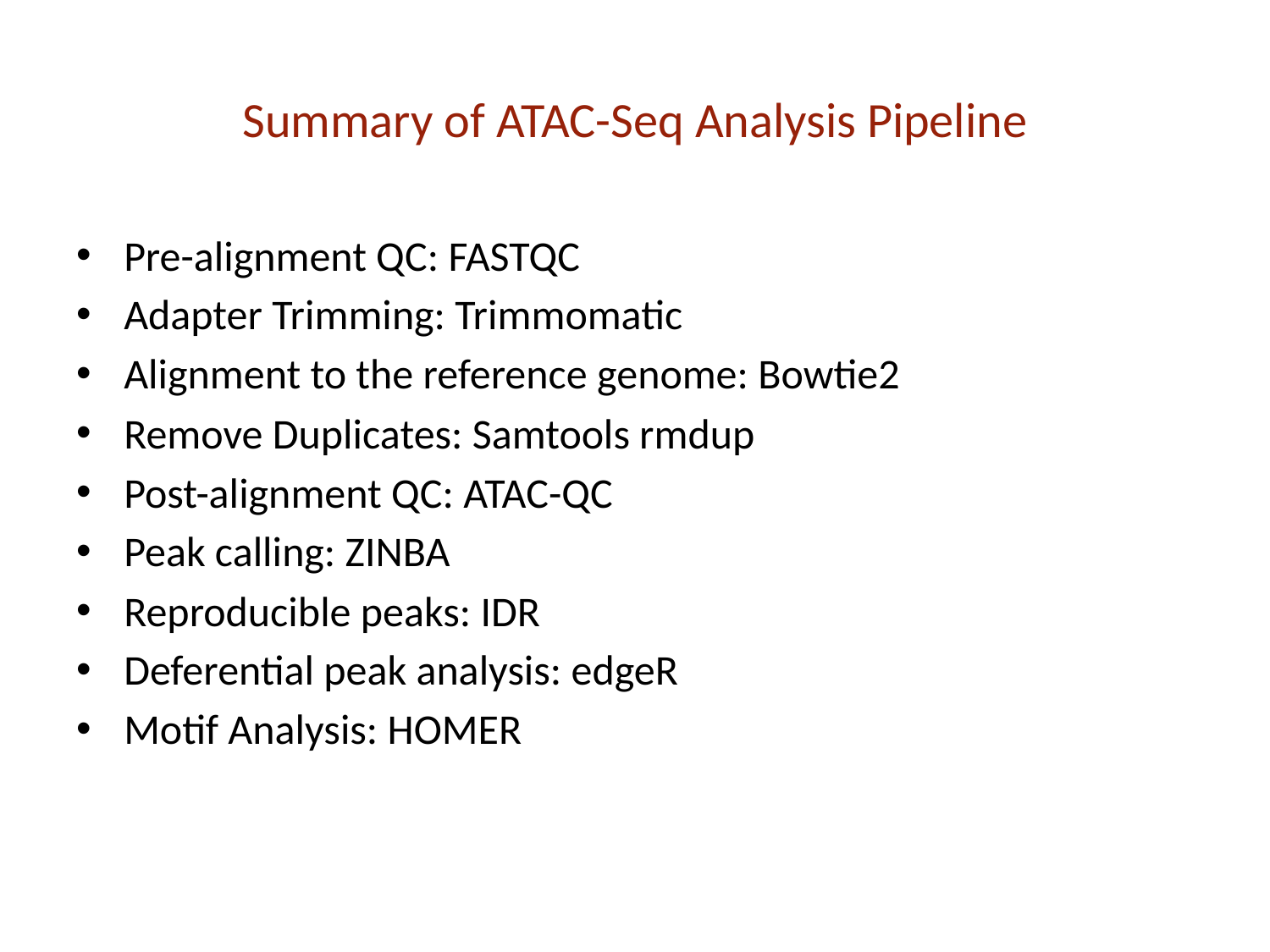

# Summary of ATAC-Seq Analysis Pipeline
Pre-alignment QC: FASTQC
Adapter Trimming: Trimmomatic
Alignment to the reference genome: Bowtie2
Remove Duplicates: Samtools rmdup
Post-alignment QC: ATAC-QC
Peak calling: ZINBA
Reproducible peaks: IDR
Deferential peak analysis: edgeR
Motif Analysis: HOMER